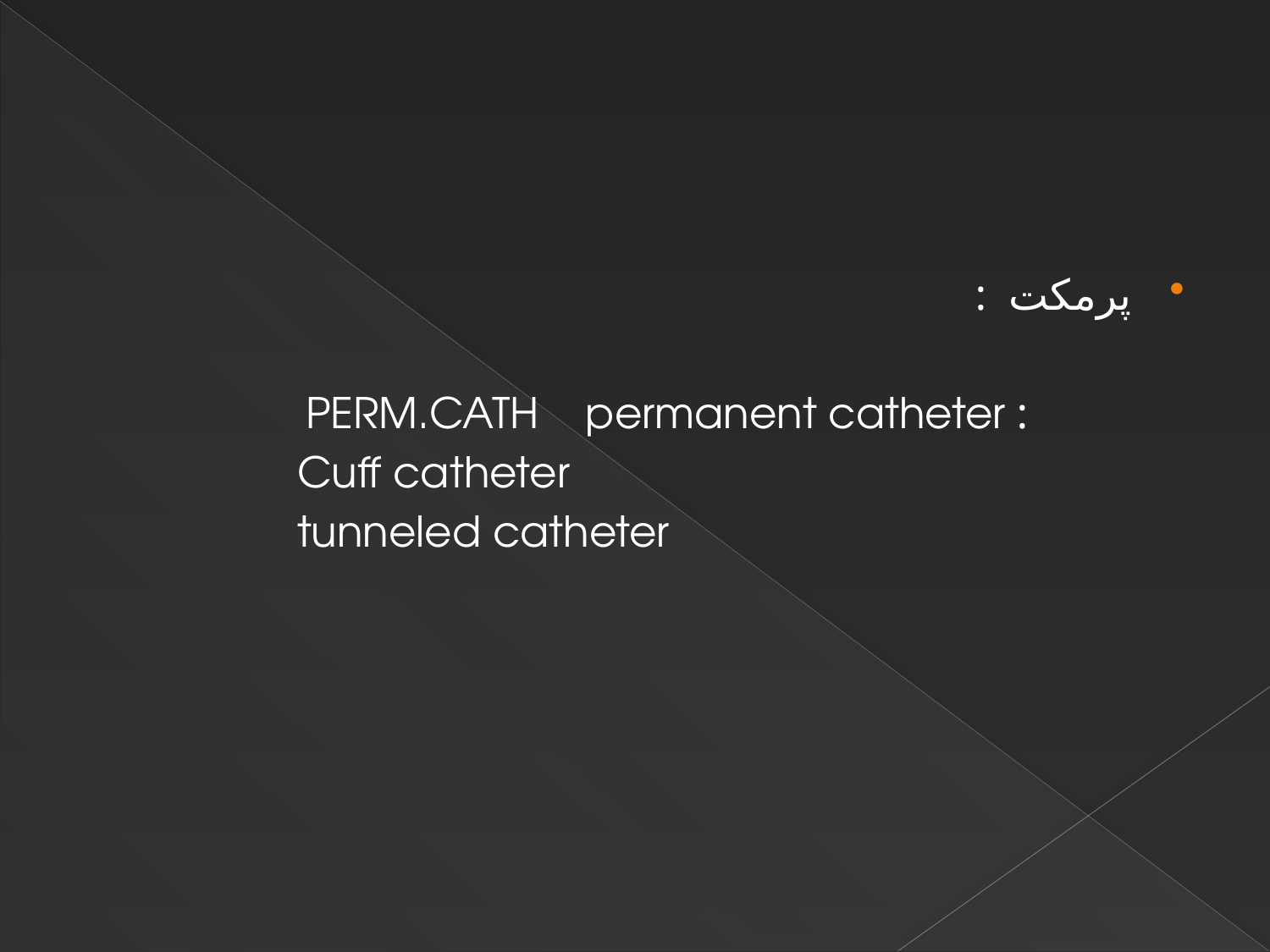

#
پرمکت  :

               : PERM.CATH    permanent catheter
                   Cuff catheter
                   tunneled catheter